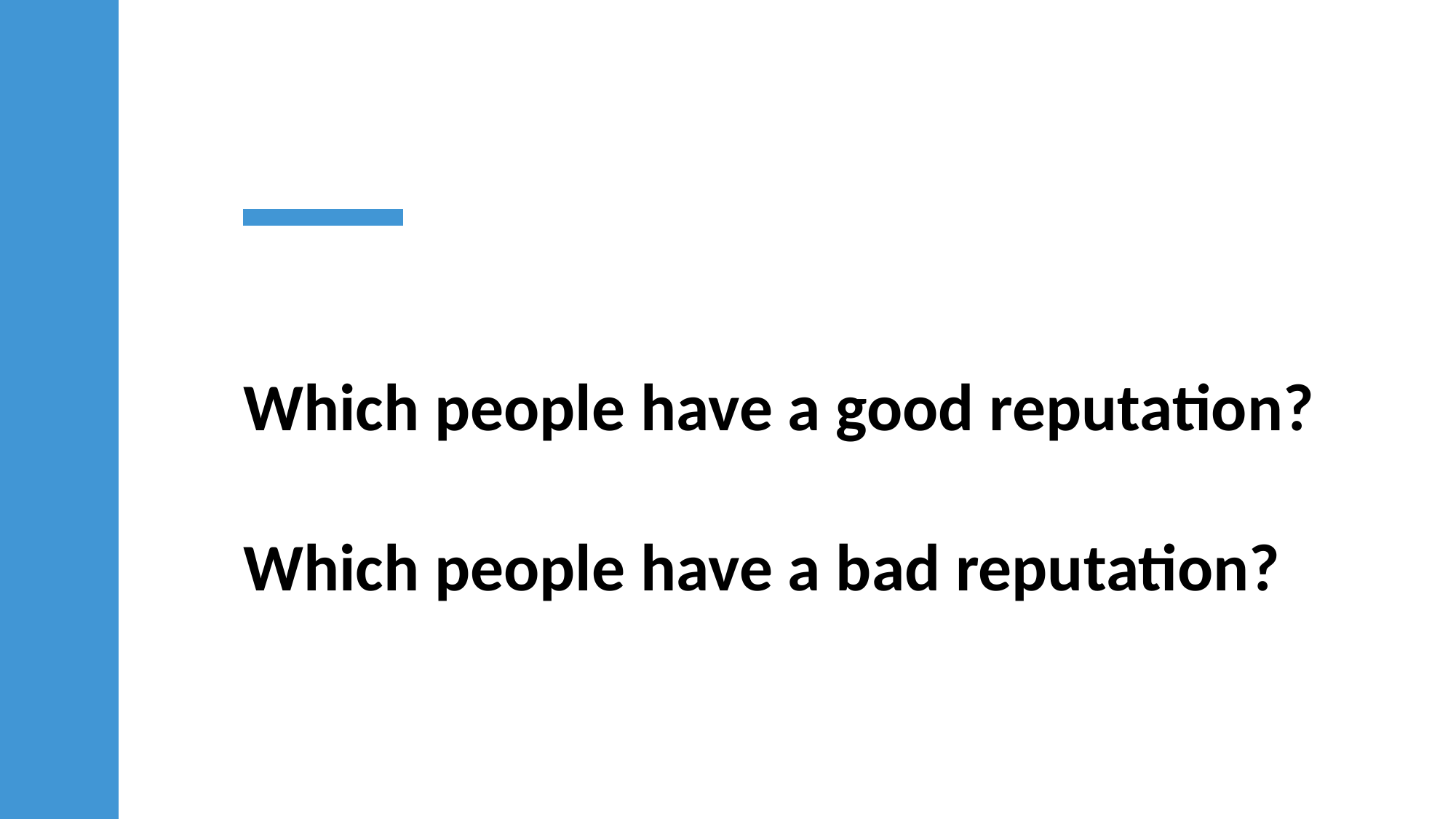

Which people have a good reputation?
Which people have a bad reputation?